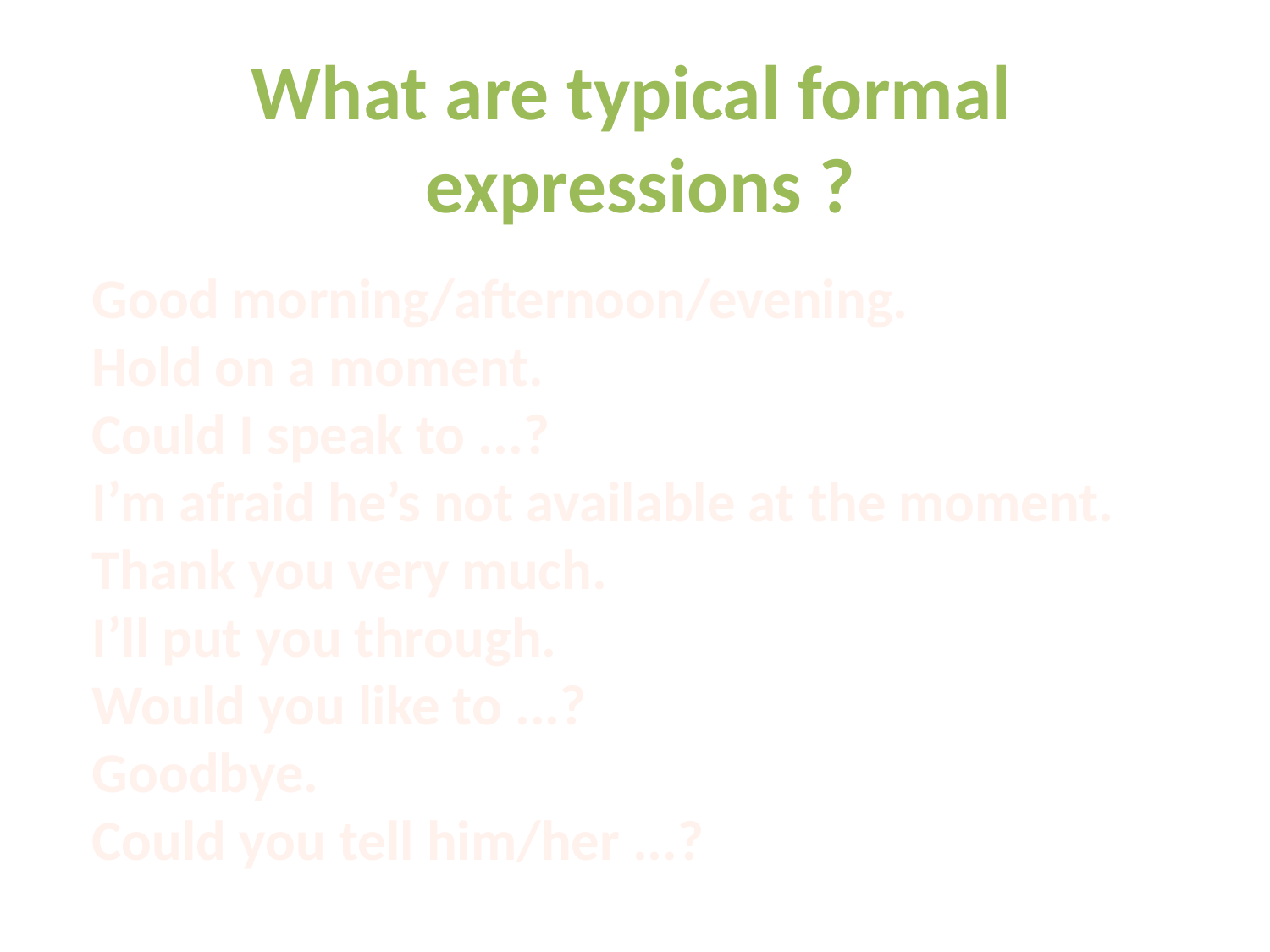

What are typical formal
expressions ?
Good morning/afternoon/evening.
Hold on a moment.
Could I speak to ...?
I’m afraid he’s not available at the moment.
Thank you very much.
I’ll put you through.
Would you like to ...?
Goodbye.
Could you tell him/her ...?